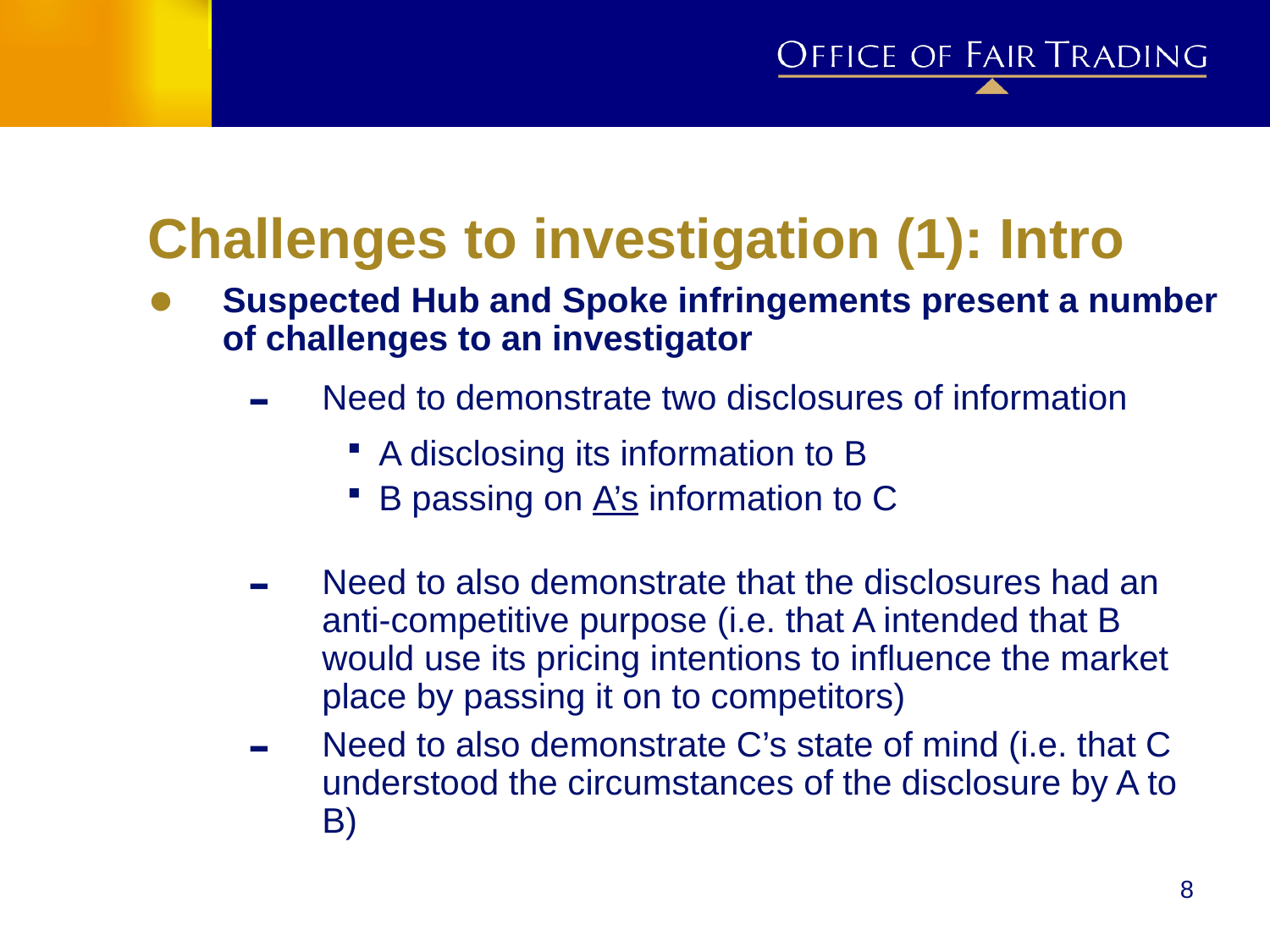

# Challenges to investigation (1): Intro
Suspected Hub and Spoke infringements present a number of challenges to an investigator
Need to demonstrate two disclosures of information
A disclosing its information to B
B passing on A’s information to C

Need to also demonstrate that the disclosures had an anti-competitive purpose (i.e. that A intended that B would use its pricing intentions to influence the market place by passing it on to competitors)
Need to also demonstrate C’s state of mind (i.e. that C understood the circumstances of the disclosure by A to B)

8